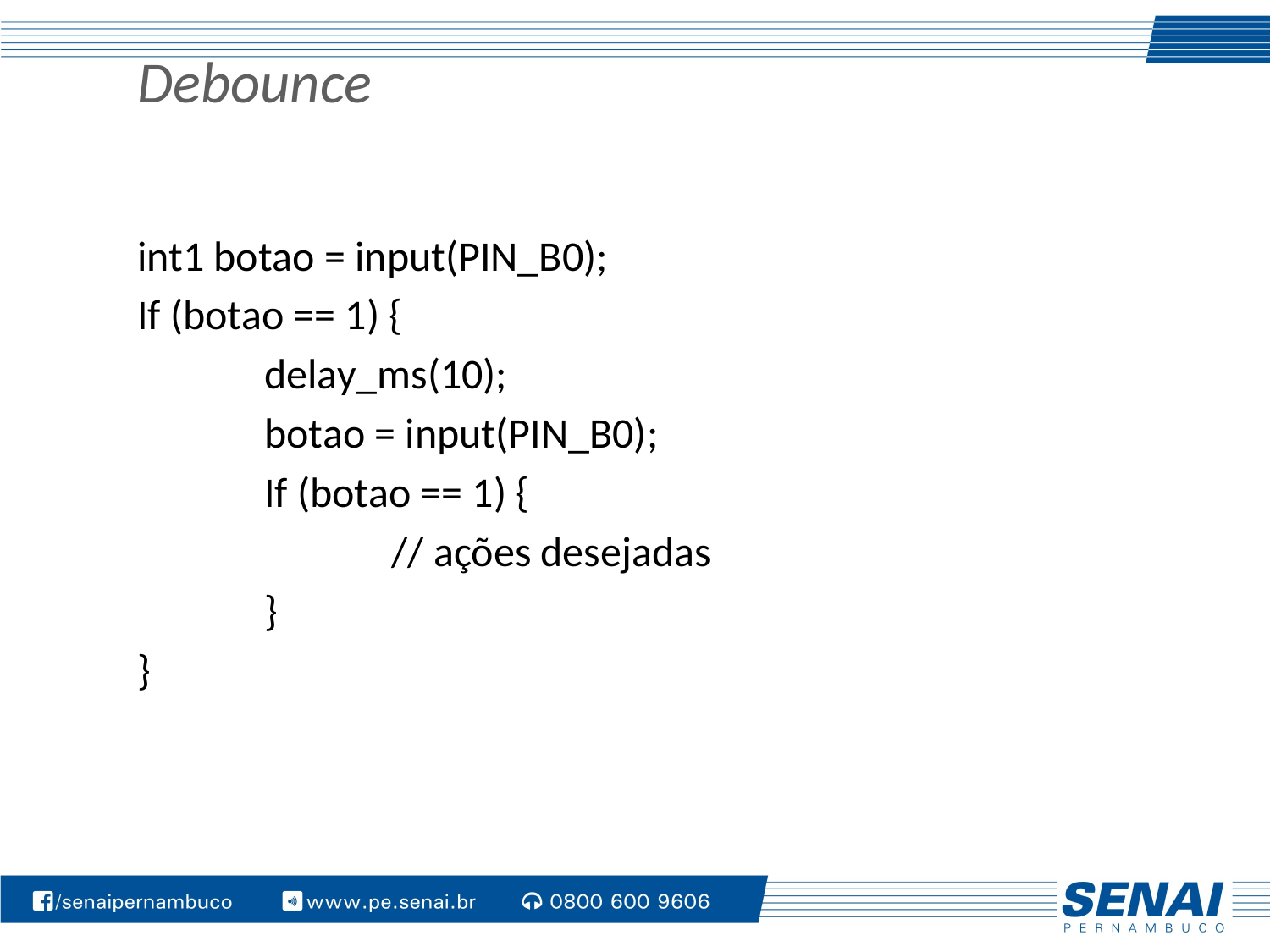

# Debounce
int1 botao = input(PIN_B0);
If (botao == 1) {
	delay_ms(10);
	botao = input(PIN_B0);
	If (botao == 1) {
		// ações desejadas
	}
}